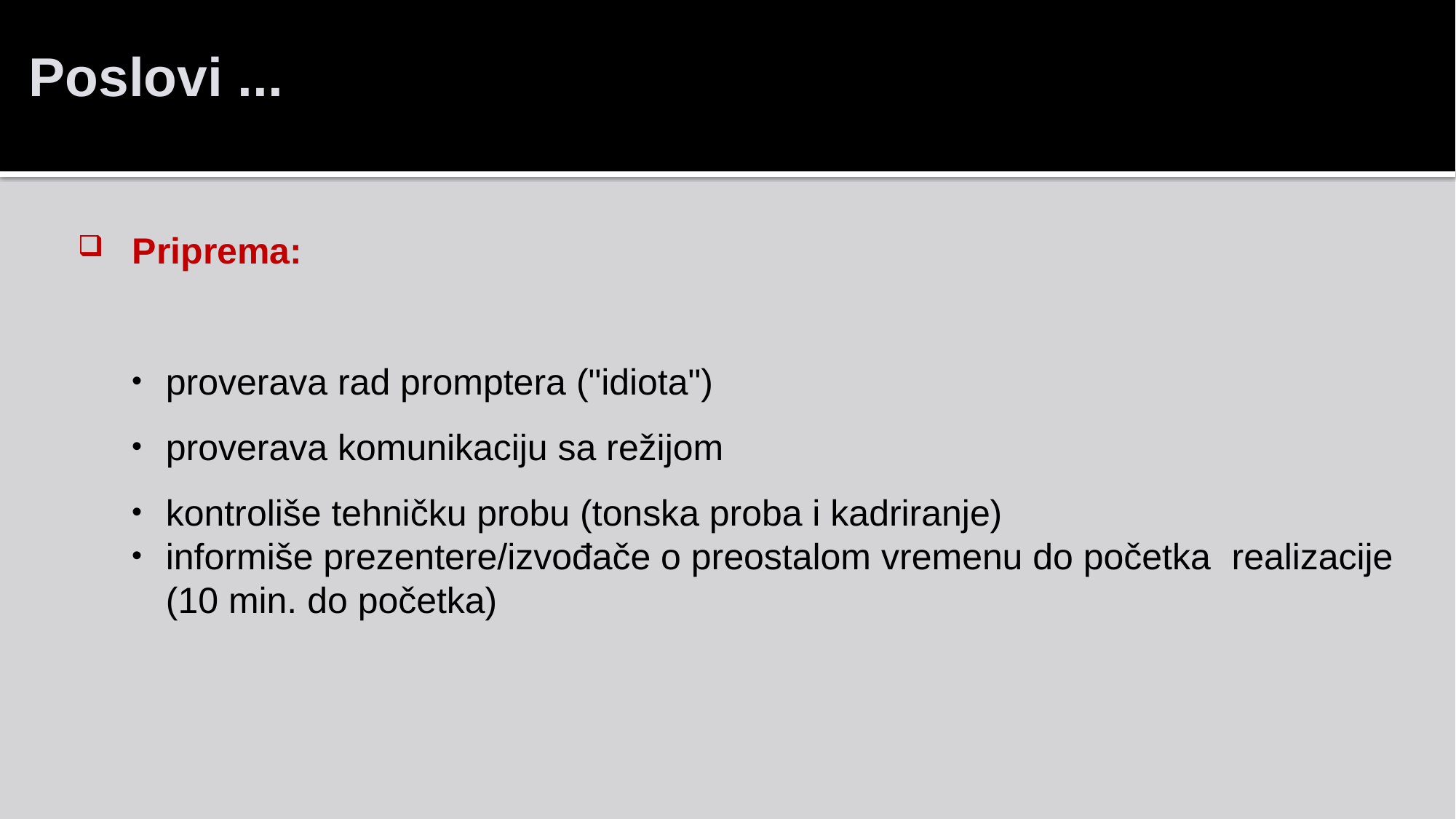

Poslovi ...

Priprema:

proverava rad promptera ("idiota")
proverava komunikaciju sa režijom
kontroliše tehničku probu (tonska proba i kadriranje)
informiše prezentere/izvođače o preostalom vremenu do početka  realizacije (10 min. do početka)